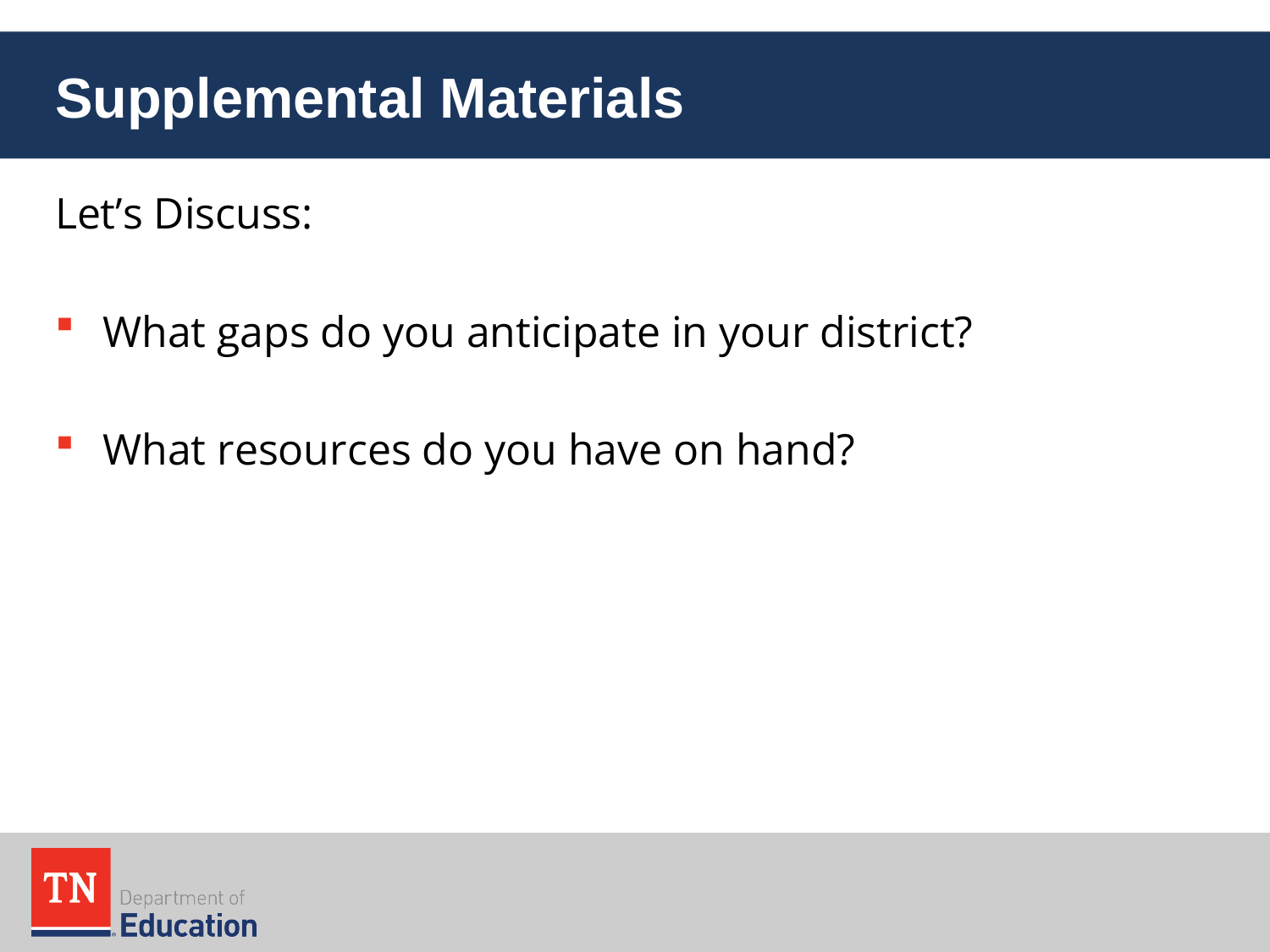

# Supplemental Materials
Let’s Discuss:

What gaps do you anticipate in your district?

What resources do you have on hand?